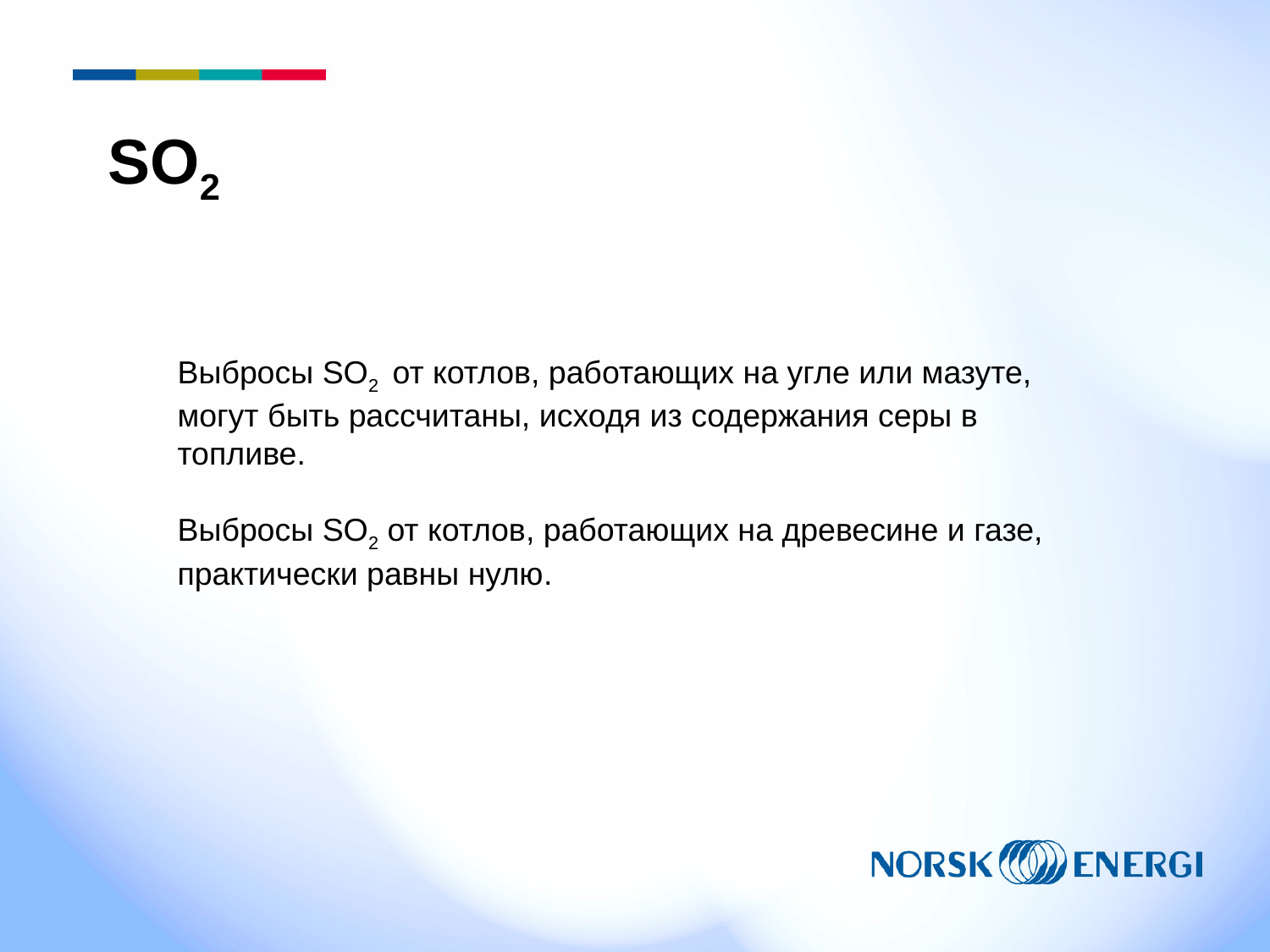

# SO2
Выбросы SO2  от котлов, работающих на угле или мазуте, могут быть рассчитаны, исходя из содержания серы в топливе.

Выбросы SO2 от котлов, работающих на древесине и газе, практически равны нулю.